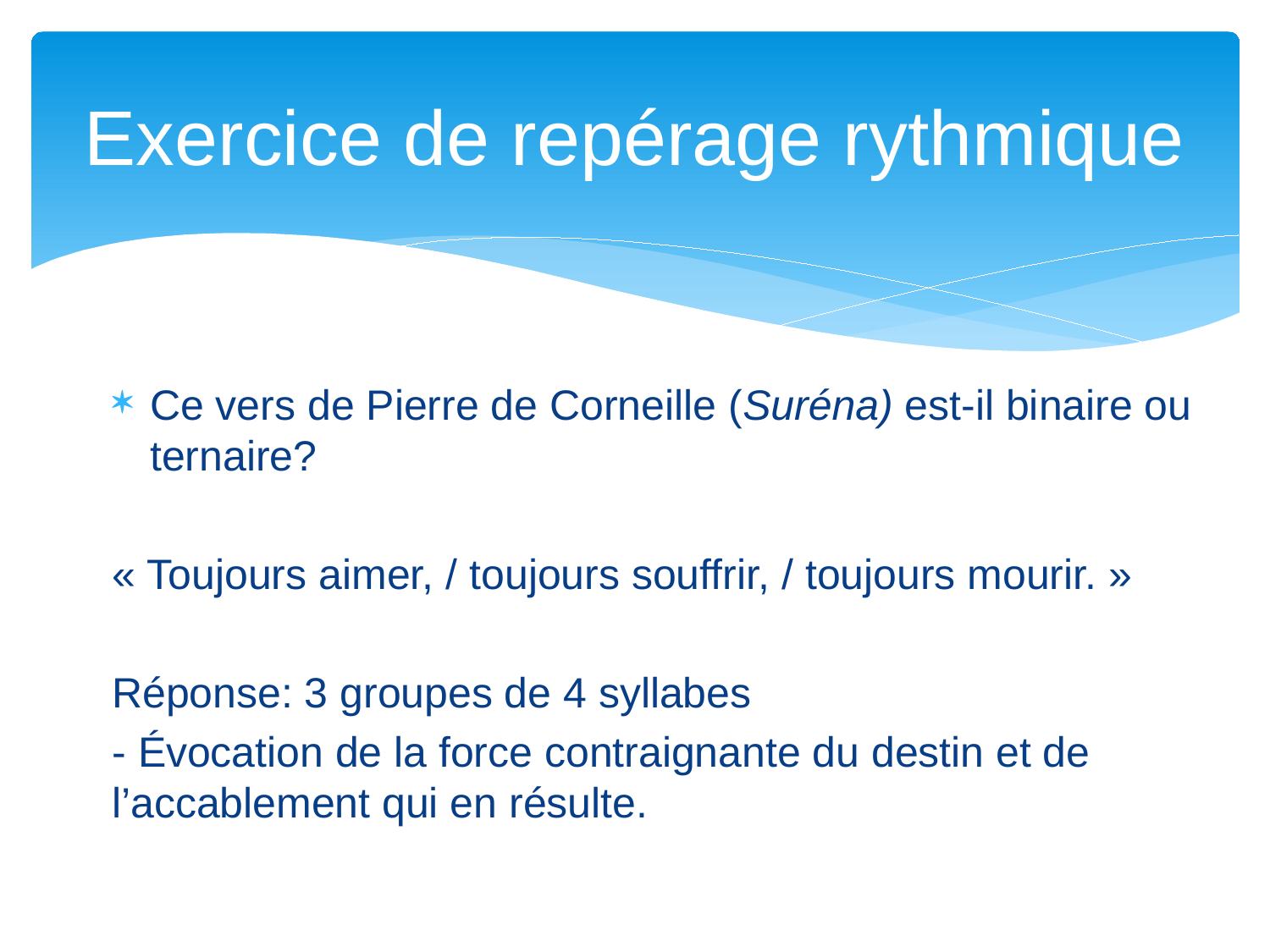

# Exercice de repérage rythmique
Ce vers de Pierre de Corneille (Suréna) est-il binaire ou ternaire?

« Toujours aimer, / toujours souffrir, / toujours mourir. »

Réponse: 3 groupes de 4 syllabes
- Évocation de la force contraignante du destin et de l’accablement qui en résulte.